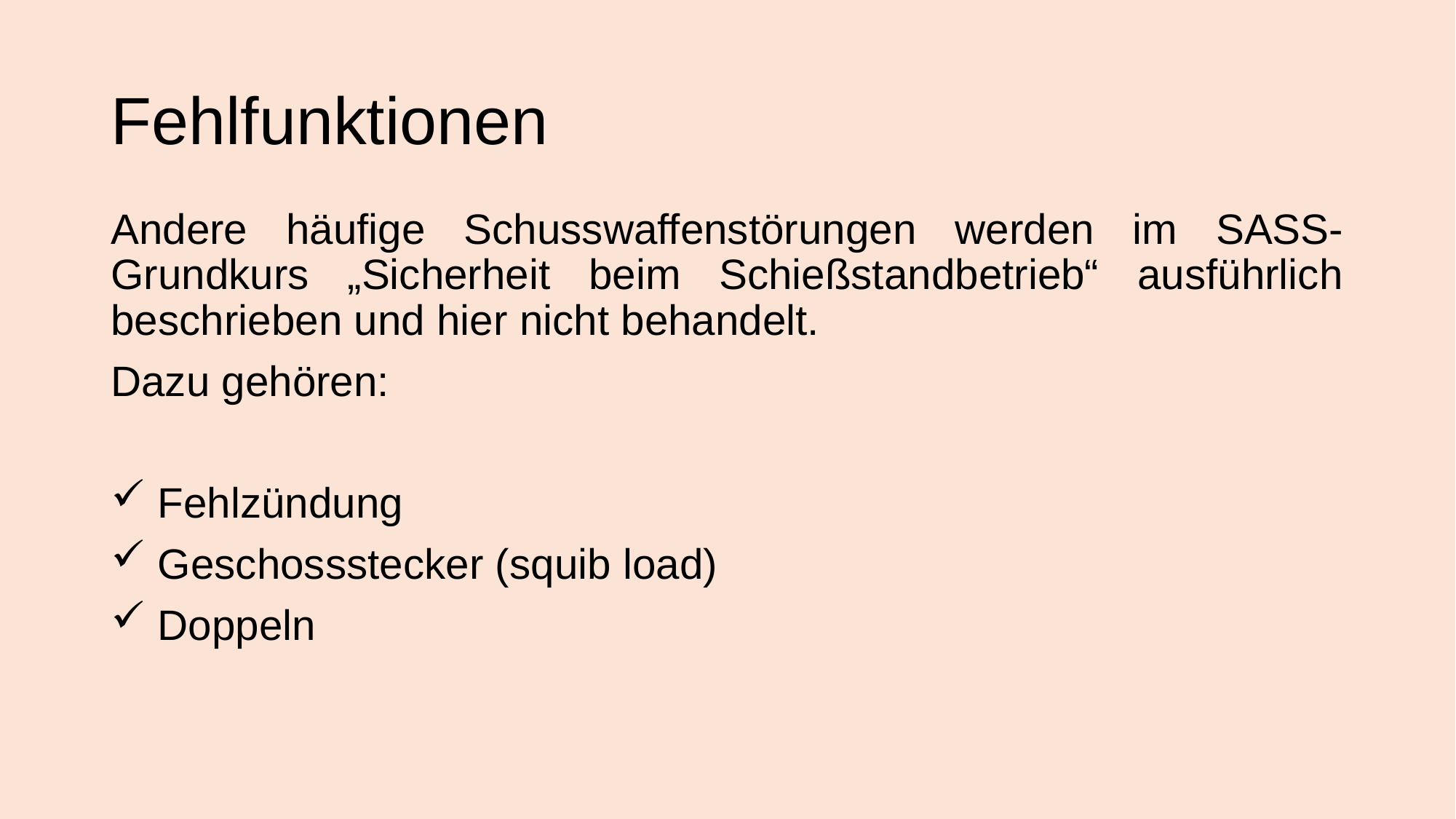

# Fehlfunktionen
Andere häufige Schusswaffenstörungen werden im SASS-Grundkurs „Sicherheit beim Schießstandbetrieb“ ausführlich beschrieben und hier nicht behandelt.
Dazu gehören:

 Fehlzündung
 Geschossstecker (squib load)
 Doppeln